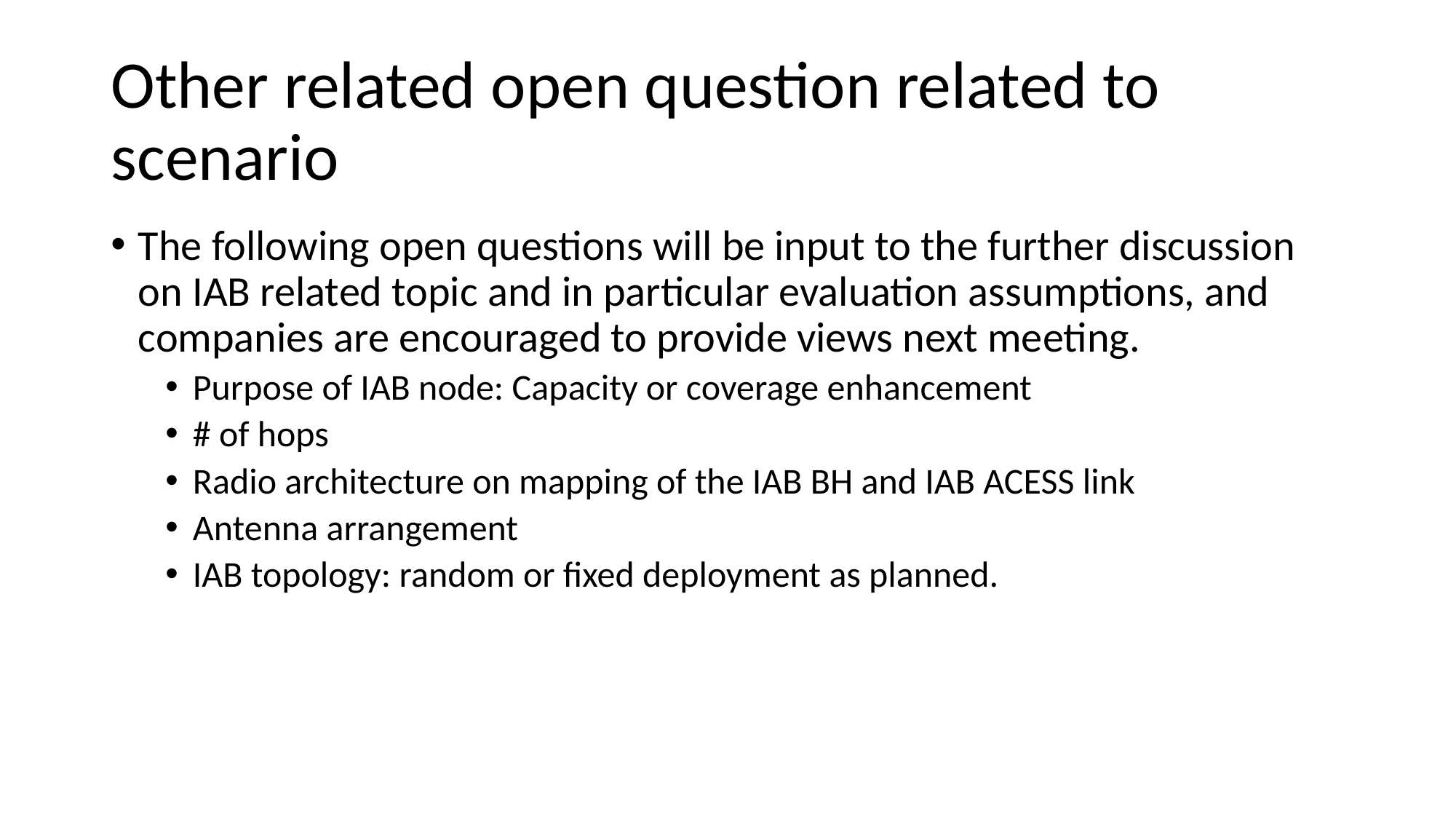

# Other related open question related to scenario
The following open questions will be input to the further discussion on IAB related topic and in particular evaluation assumptions, and companies are encouraged to provide views next meeting.
Purpose of IAB node: Capacity or coverage enhancement
# of hops
Radio architecture on mapping of the IAB BH and IAB ACESS link
Antenna arrangement
IAB topology: random or fixed deployment as planned.